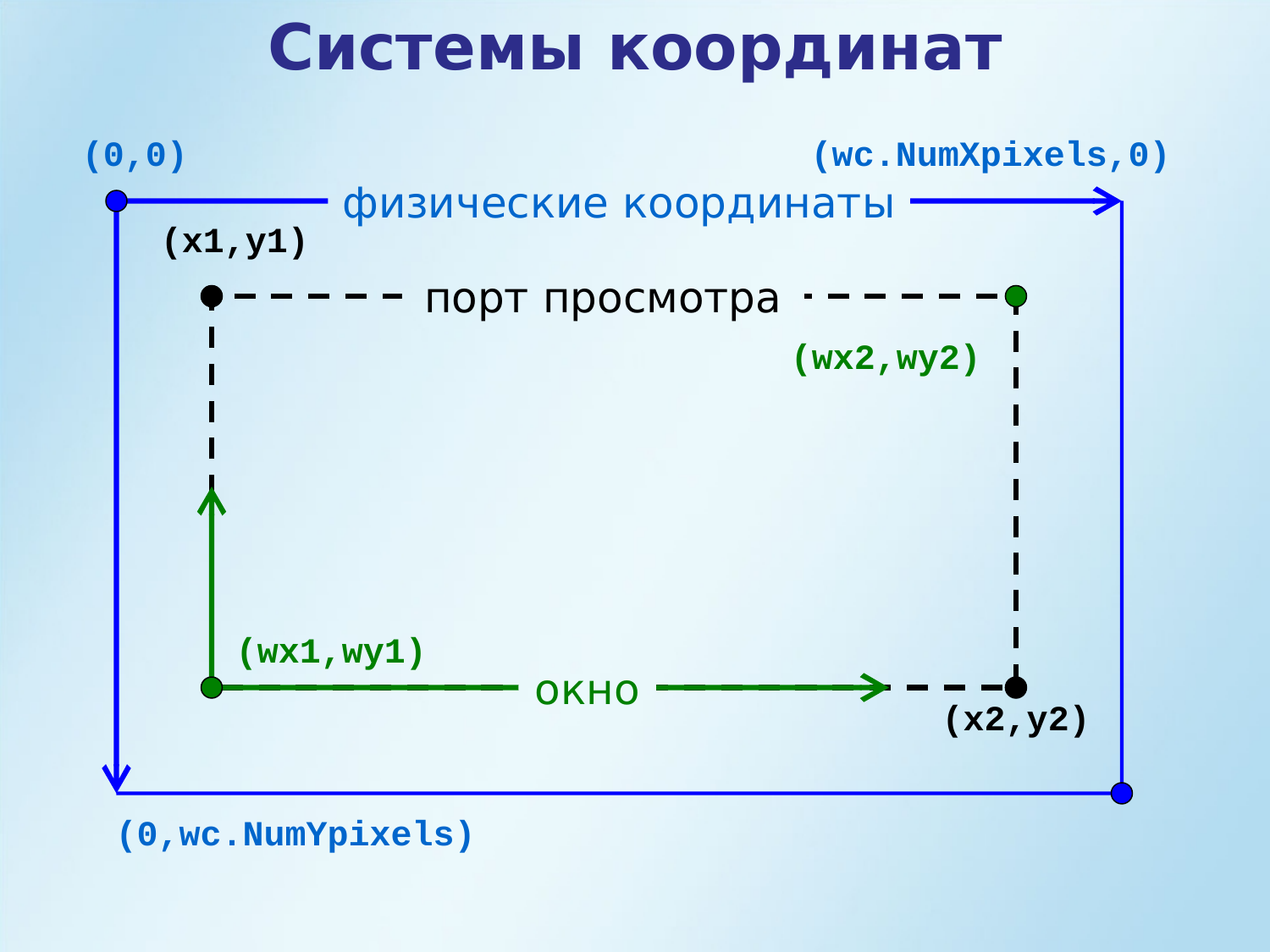

Системы координат
(0,0)
(wc.NumXpixels,0)
физические координаты

(x1,y1)
порт просмотра

(wx2,wy2)

(wx1,wy1)
окно

(x2,y2)

(0,wc.NumYpixels)